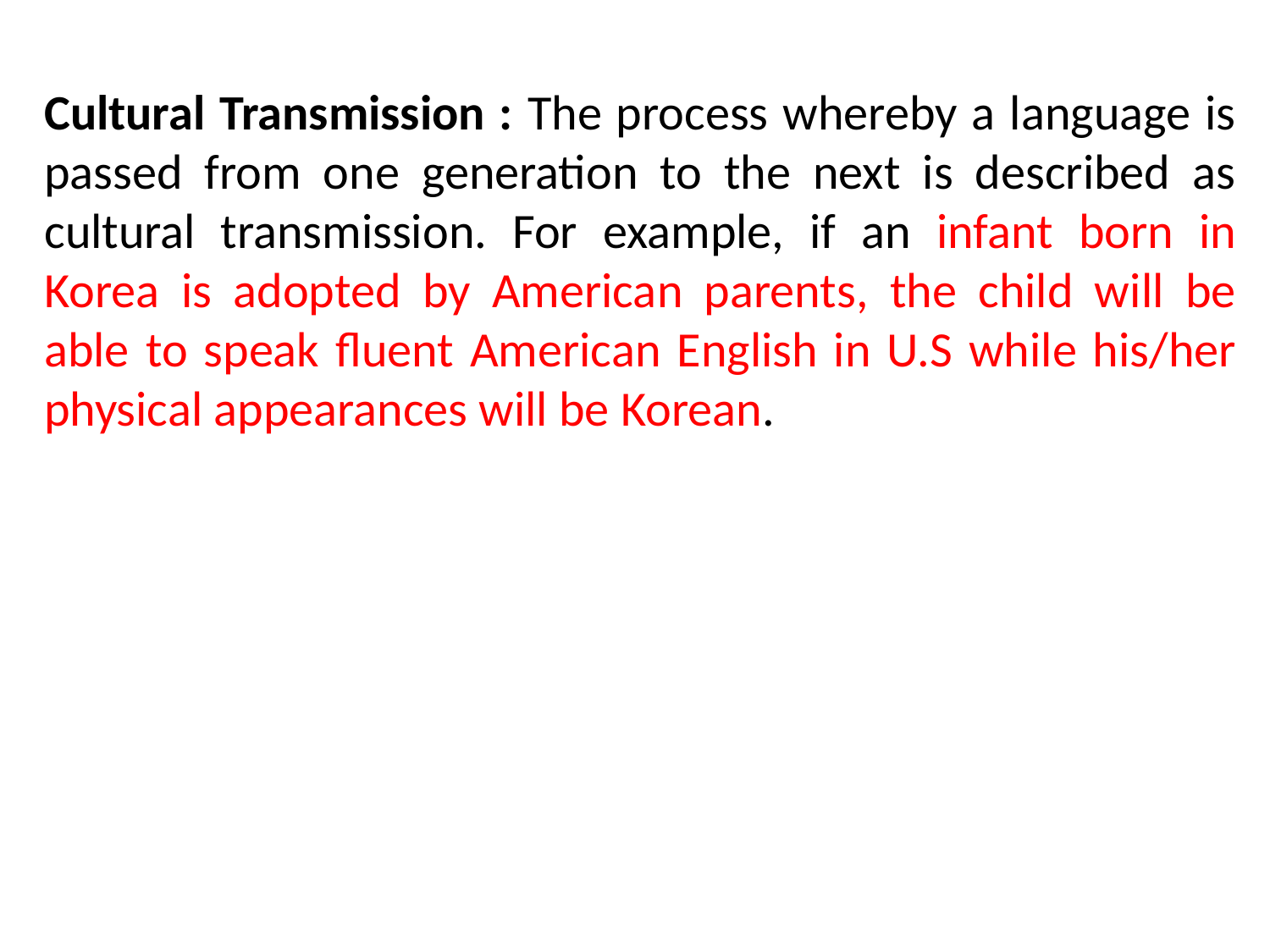

Cultural Transmission : The process whereby a language is passed from one generation to the next is described as cultural transmission. For example, if an infant born in Korea is adopted by American parents, the child will be able to speak fluent American English in U.S while his/her physical appearances will be Korean.